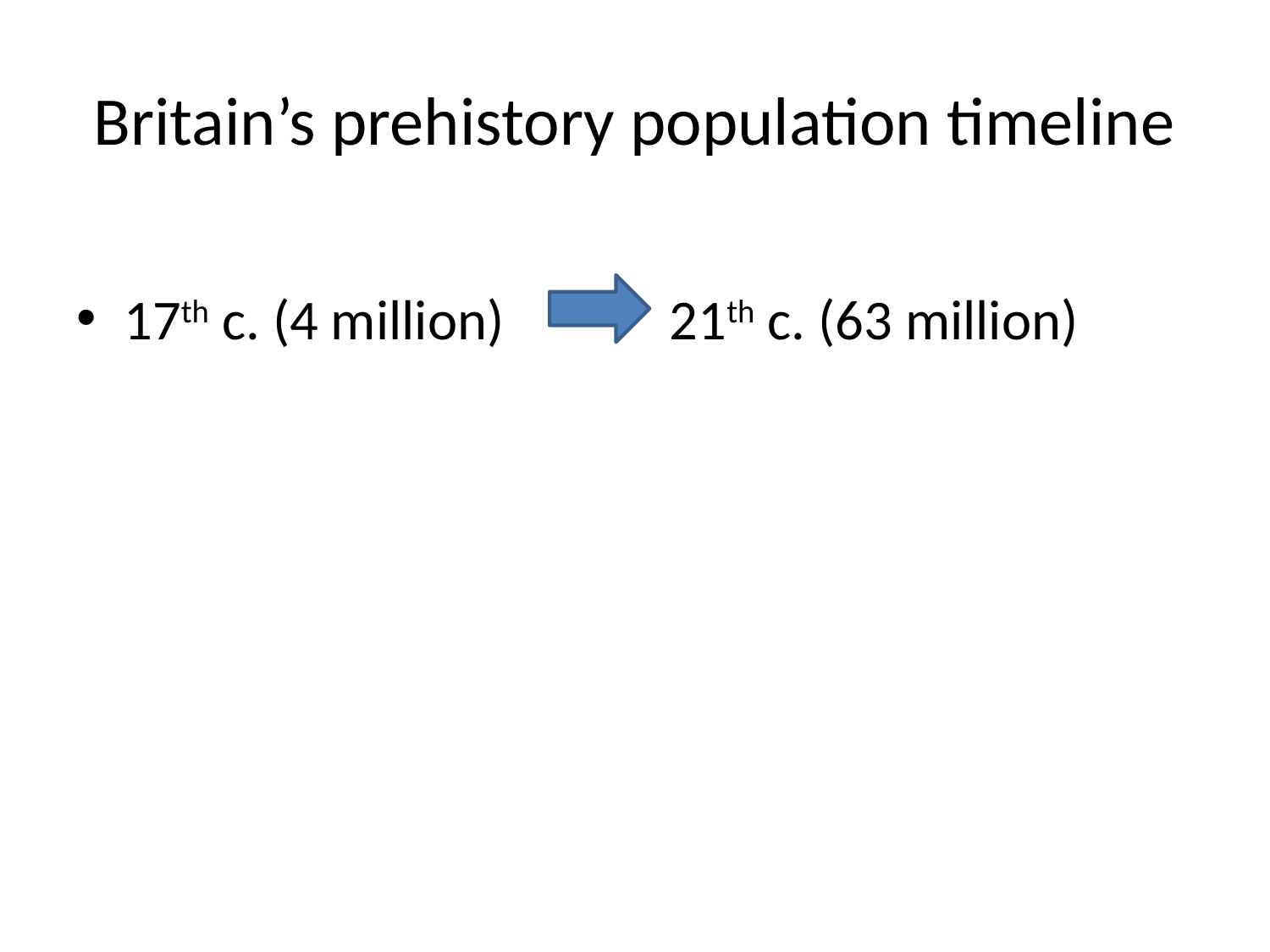

# Britain’s prehistory population timeline

17th c. (4 million)             21th c. (63 million)